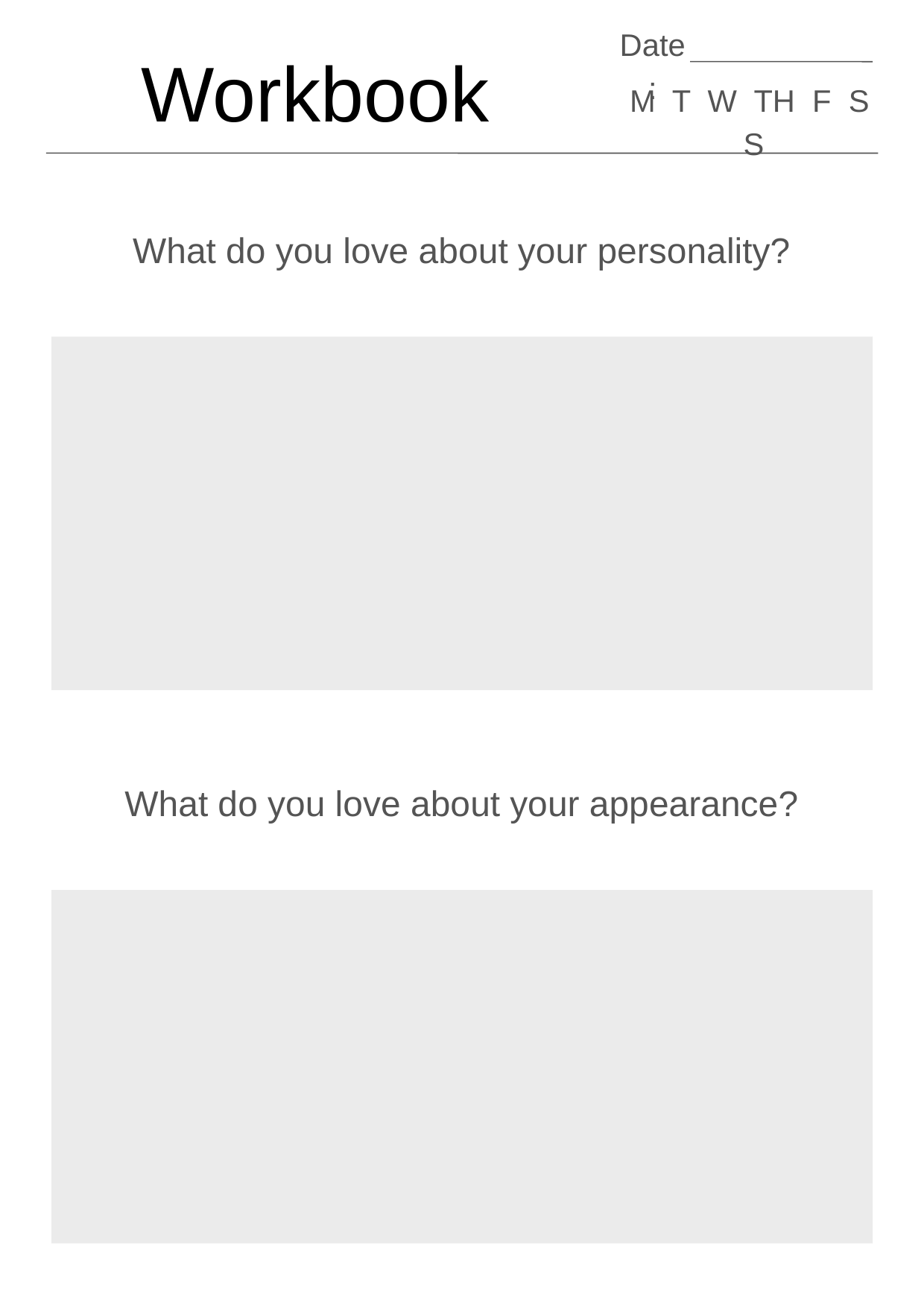

Date:
Workbook

M  T  W  TH  F  S  S

What do you love about your personality?

What do you love about your appearance?